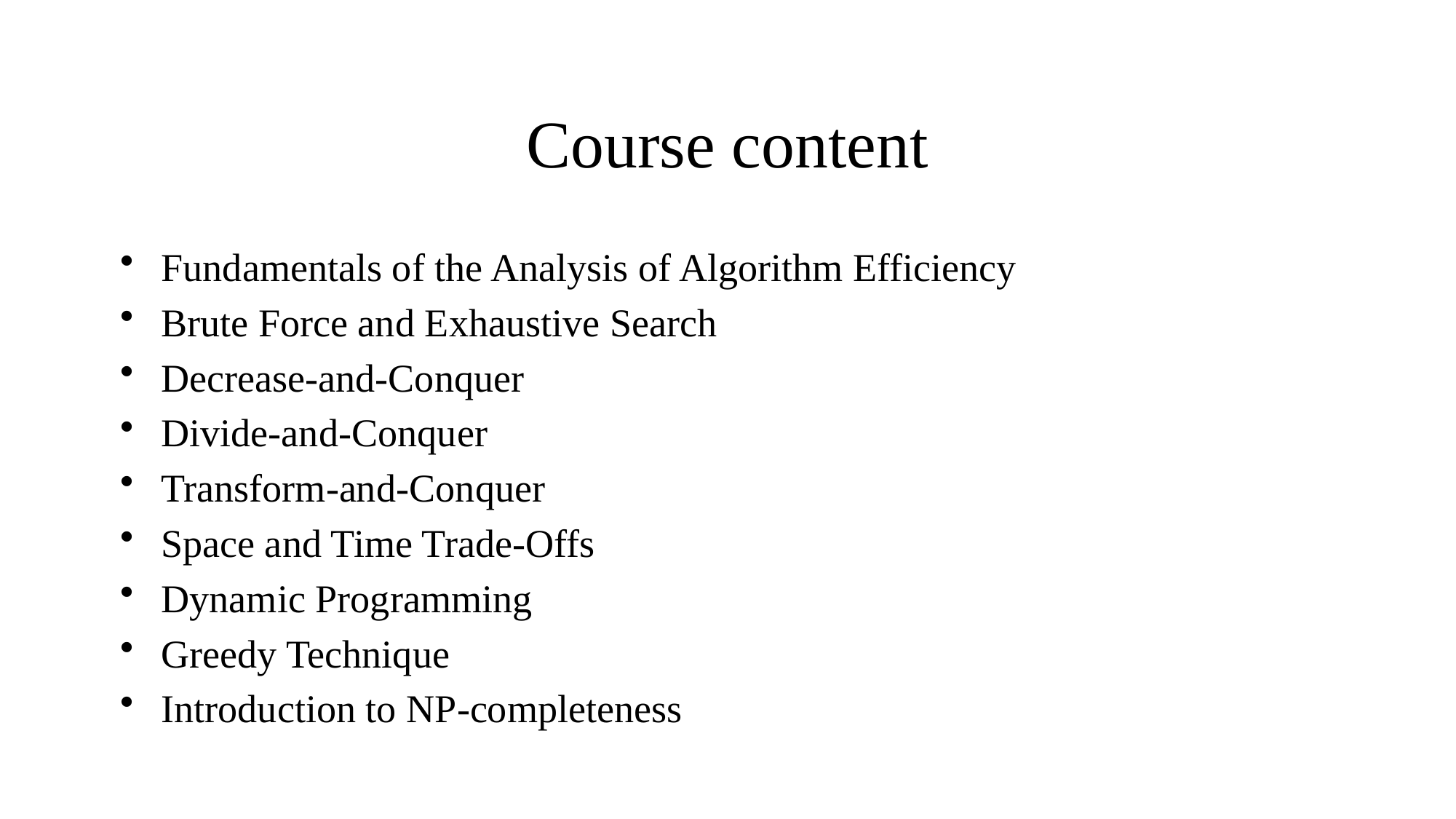

# Course content
Fundamentals of the Analysis of Algorithm Efficiency
Brute Force and Exhaustive Search
Decrease-and-Conquer
Divide-and-Conquer
Transform-and-Conquer
Space and Time Trade-Offs
Dynamic Programming
Greedy Technique
Introduction to NP-completeness